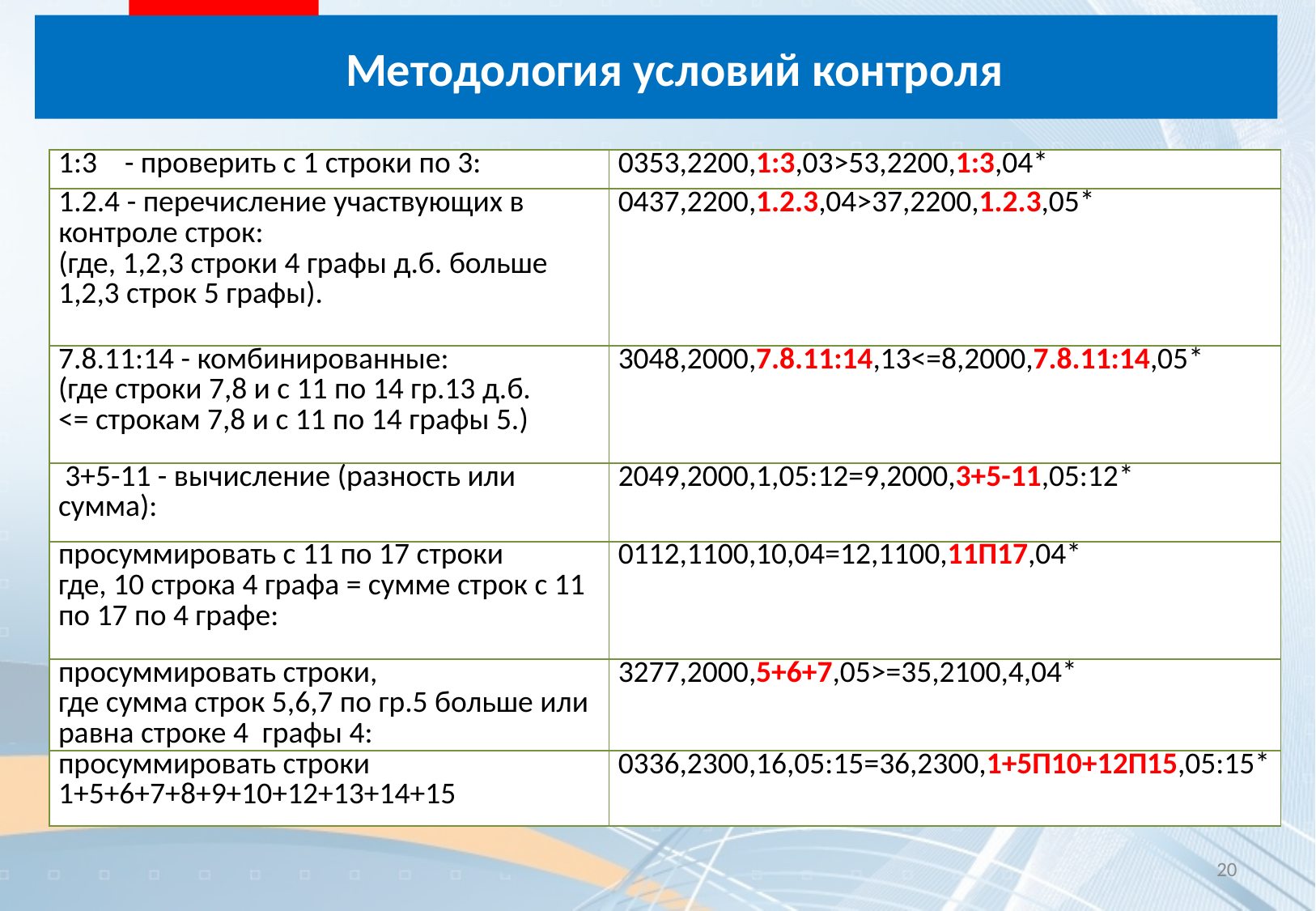

# Методология условий контроля
| 1:3 - проверить с 1 строки по 3: | 0353,2200,1:3,03>53,2200,1:3,04\* |
| --- | --- |
| 1.2.4 - перечисление участвующих в контроле строк: (где, 1,2,3 строки 4 графы д.б. больше 1,2,3 строк 5 графы). | 0437,2200,1.2.3,04>37,2200,1.2.3,05\* |
| 7.8.11:14 - комбинированные: (где строки 7,8 и с 11 по 14 гр.13 д.б. <= строкам 7,8 и с 11 по 14 графы 5.) | 3048,2000,7.8.11:14,13<=8,2000,7.8.11:14,05\* |
| 3+5-11 - вычисление (разность или сумма): | 2049,2000,1,05:12=9,2000,3+5-11,05:12\* |
| просуммировать с 11 по 17 строки где, 10 строка 4 графа = сумме строк с 11 по 17 по 4 графе: | 0112,1100,10,04=12,1100,11П17,04\* |
| просуммировать строки, где сумма строк 5,6,7 по гр.5 больше или равна строке 4 графы 4: | 3277,2000,5+6+7,05>=35,2100,4,04\* |
| просуммировать строки 1+5+6+7+8+9+10+12+13+14+15 | 0336,2300,16,05:15=36,2300,1+5П10+12П15,05:15\* |
20